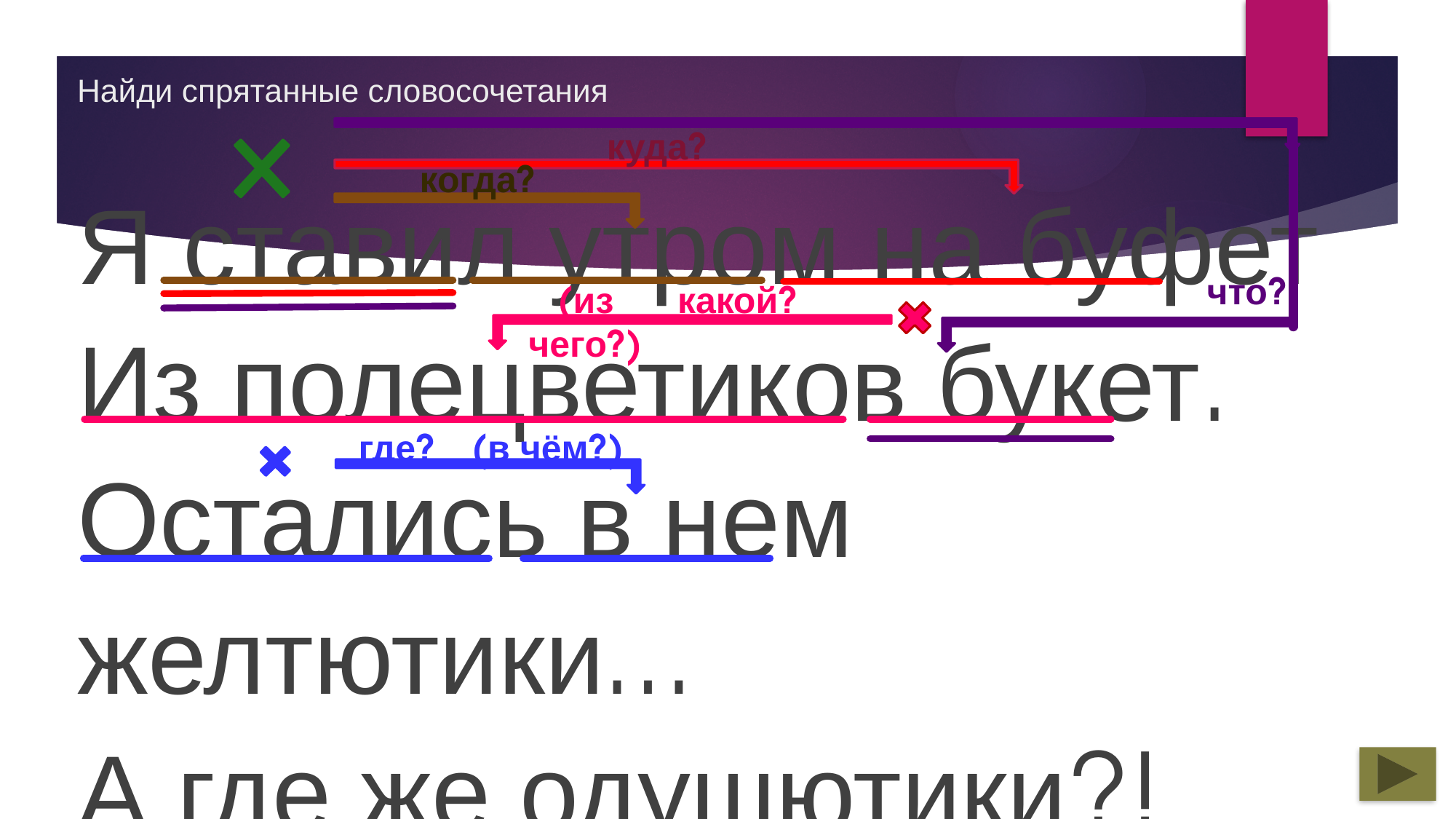

# Найди спрятанные словосочетания

куда?
когда?

Я ставил утром на буфет
Из полецветиков букет.
Остались в нем желтютики…
А где же одушютики?!

что?
(из чего?)
какой?

где?
(в чём?)